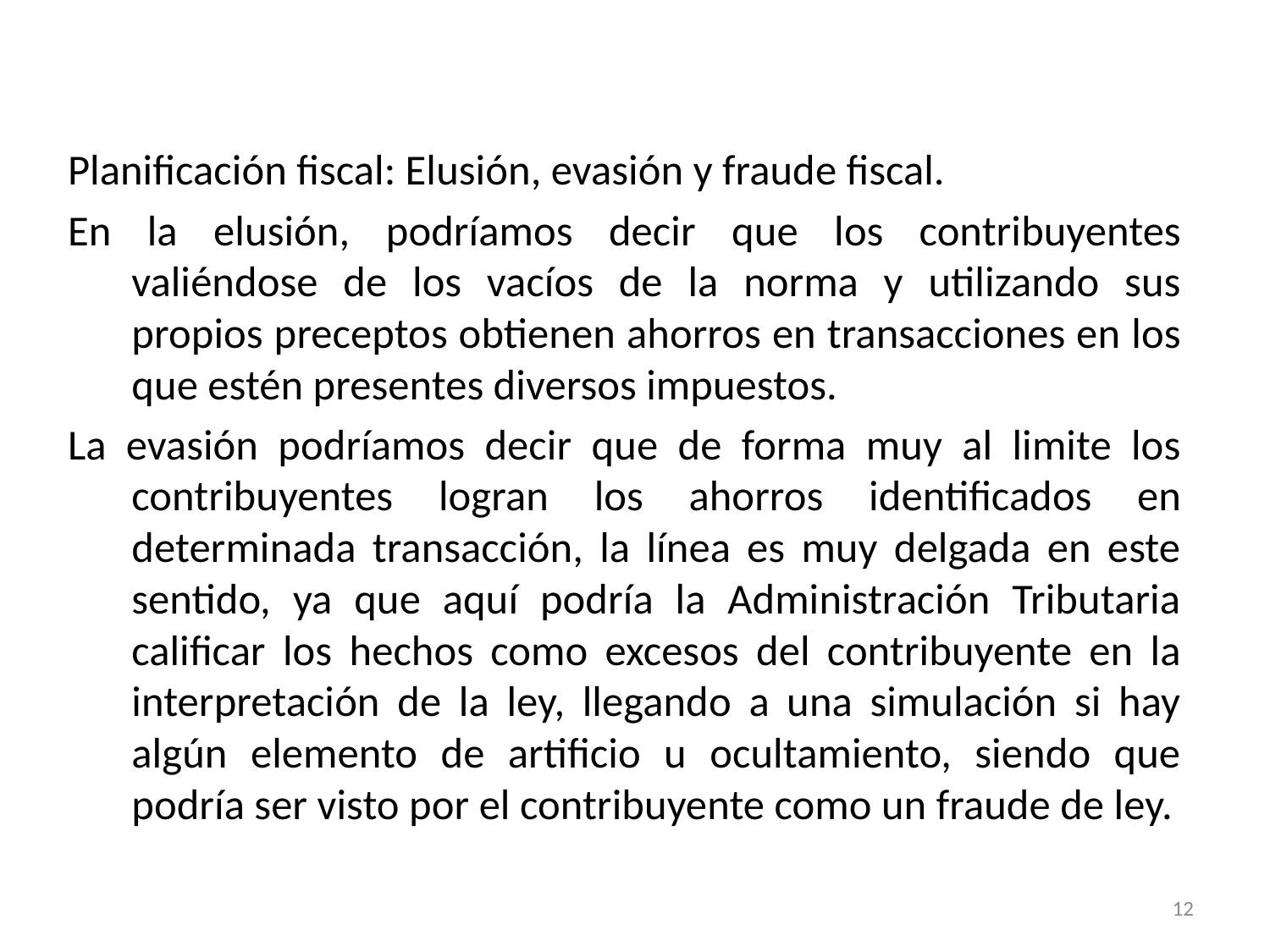

#
Planificación fiscal: Elusión, evasión y fraude fiscal.
En la elusión, podríamos decir que los contribuyentes valiéndose de los vacíos de la norma y utilizando sus propios preceptos obtienen ahorros en transacciones en los que estén presentes diversos impuestos.
La evasión podríamos decir que de forma muy al limite los contribuyentes logran los ahorros identificados en determinada transacción, la línea es muy delgada en este sentido, ya que aquí podría la Administración Tributaria calificar los hechos como excesos del contribuyente en la interpretación de la ley, llegando a una simulación si hay algún elemento de artificio u ocultamiento, siendo que podría ser visto por el contribuyente como un fraude de ley.

12